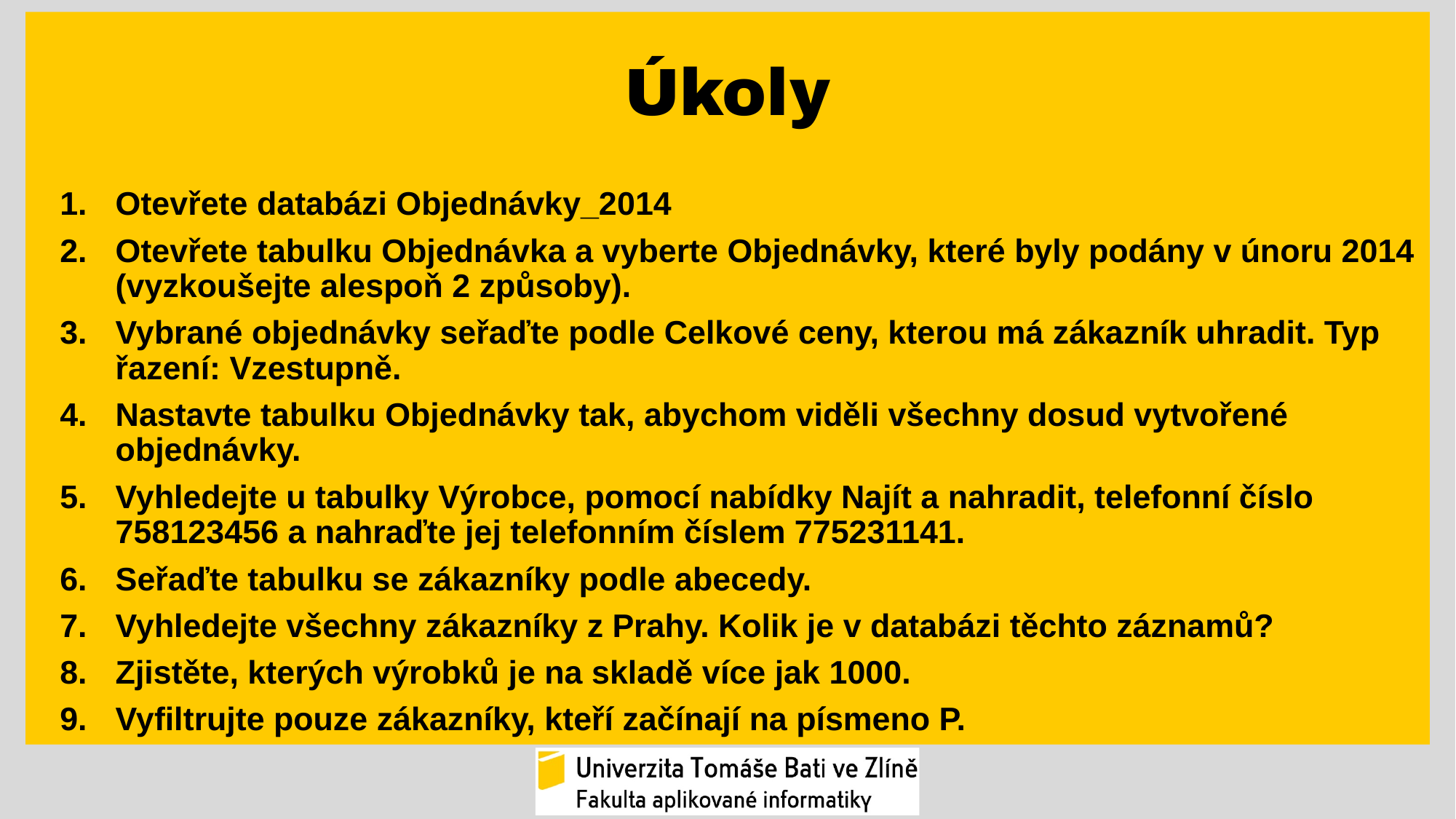

# Úkoly
Otevřete databázi Objednávky_2014
Otevřete tabulku Objednávka a vyberte Objednávky, které byly podány v únoru 2014 (vyzkoušejte alespoň 2 způsoby).
Vybrané objednávky seřaďte podle Celkové ceny, kterou má zákazník uhradit. Typ řazení: Vzestupně.
Nastavte tabulku Objednávky tak, abychom viděli všechny dosud vytvořené objednávky.
Vyhledejte u tabulky Výrobce, pomocí nabídky Najít a nahradit, telefonní číslo 758123456 a nahraďte jej telefonním číslem 775231141.
Seřaďte tabulku se zákazníky podle abecedy.
Vyhledejte všechny zákazníky z Prahy. Kolik je v databázi těchto záznamů?
Zjistěte, kterých výrobků je na skladě více jak 1000.
Vyfiltrujte pouze zákazníky, kteří začínají na písmeno P.